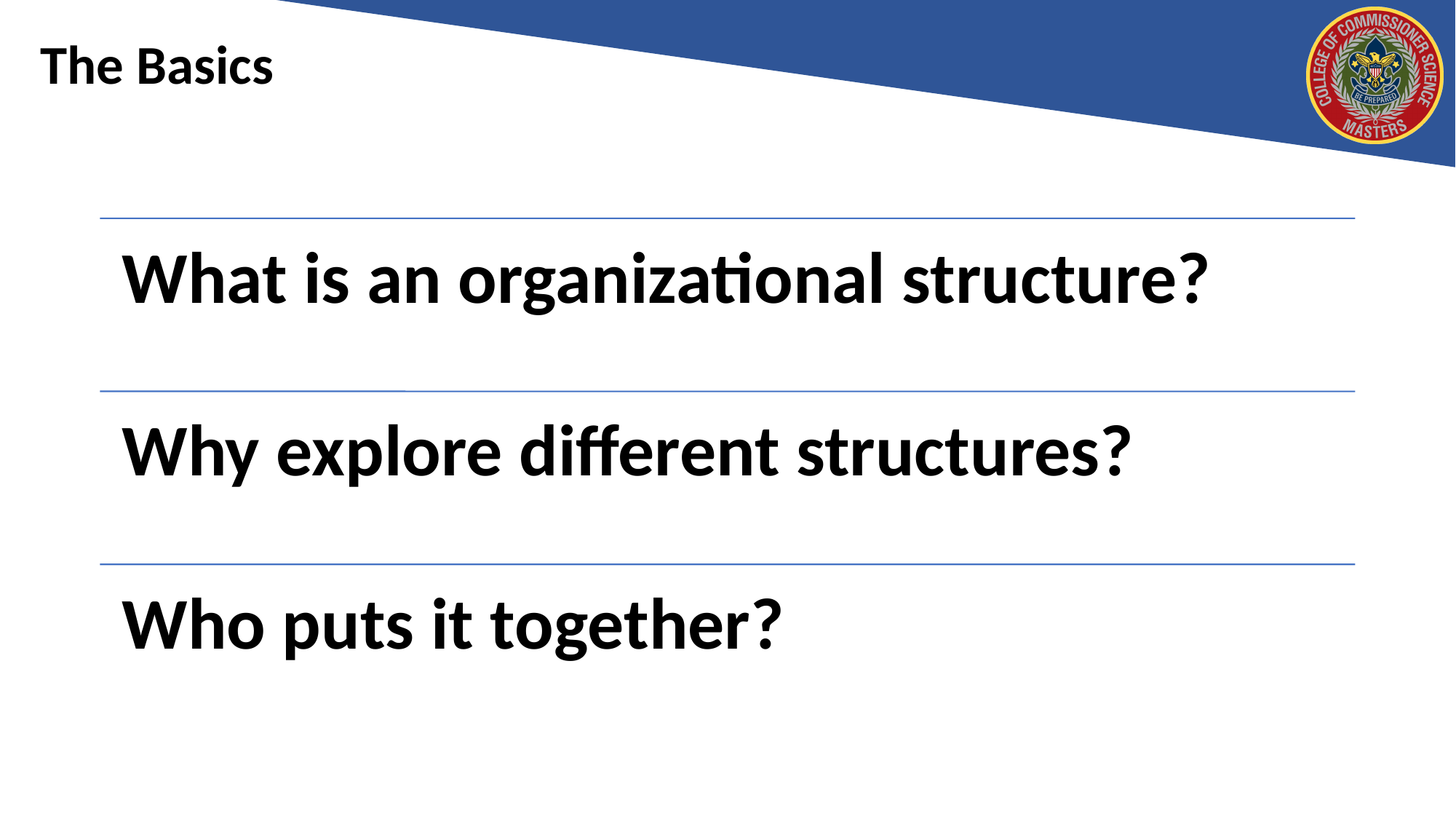

# The Basics
What is an organizational structure?
Why explore different structures?
Who puts it together?